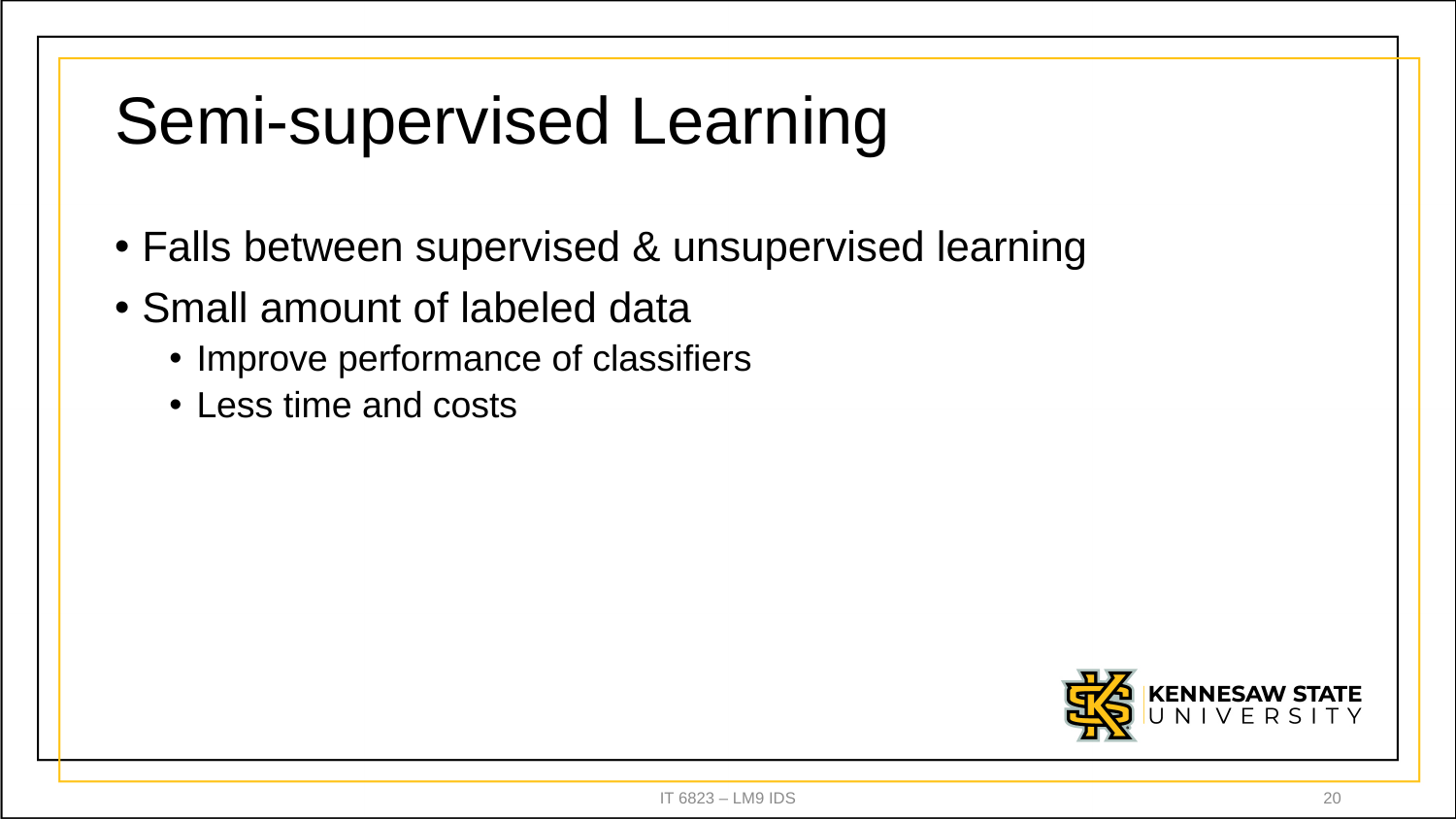

# Semi-supervised Learning
Falls between supervised & unsupervised learning
Small amount of labeled data
Improve performance of classifiers
Less time and costs

IT 6823 – LM9 IDS
20